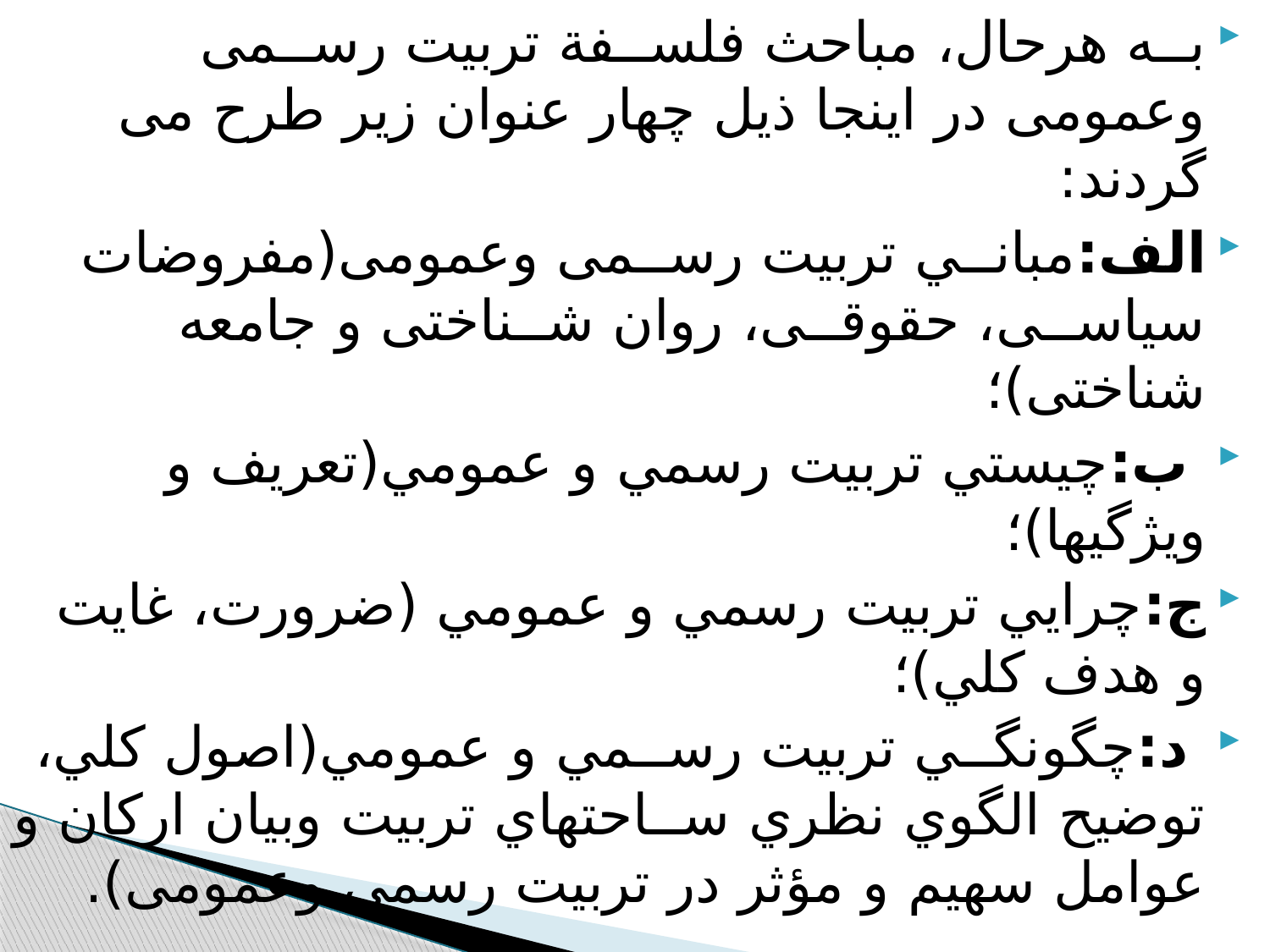

بــه هرحال، مباحث فلســفة تربيت رســمی وعمومی در اينجا ذيل چهار عنوان زير طرح می گردند:
الف:مبانــي تربيت رســمی وعمومی(مفروضات سياســی، حقوقــی، روان شــناختی و جامعه شناختی)؛
 ب:چيستي تربيت رسمي و عمومي(تعريف و ويژگيها)؛
ج:چرايي تربيت رسمي و عمومي (ضرورت، غايت و هدف کلي)؛
 د:چگونگــي تربيت رســمي و عمومي(اصول کلي، توضيح الگوي نظري ســاحتهاي تربيت وبيان اركان و عوامل سهيم و مؤثر در تربيت رسمی وعمومی).